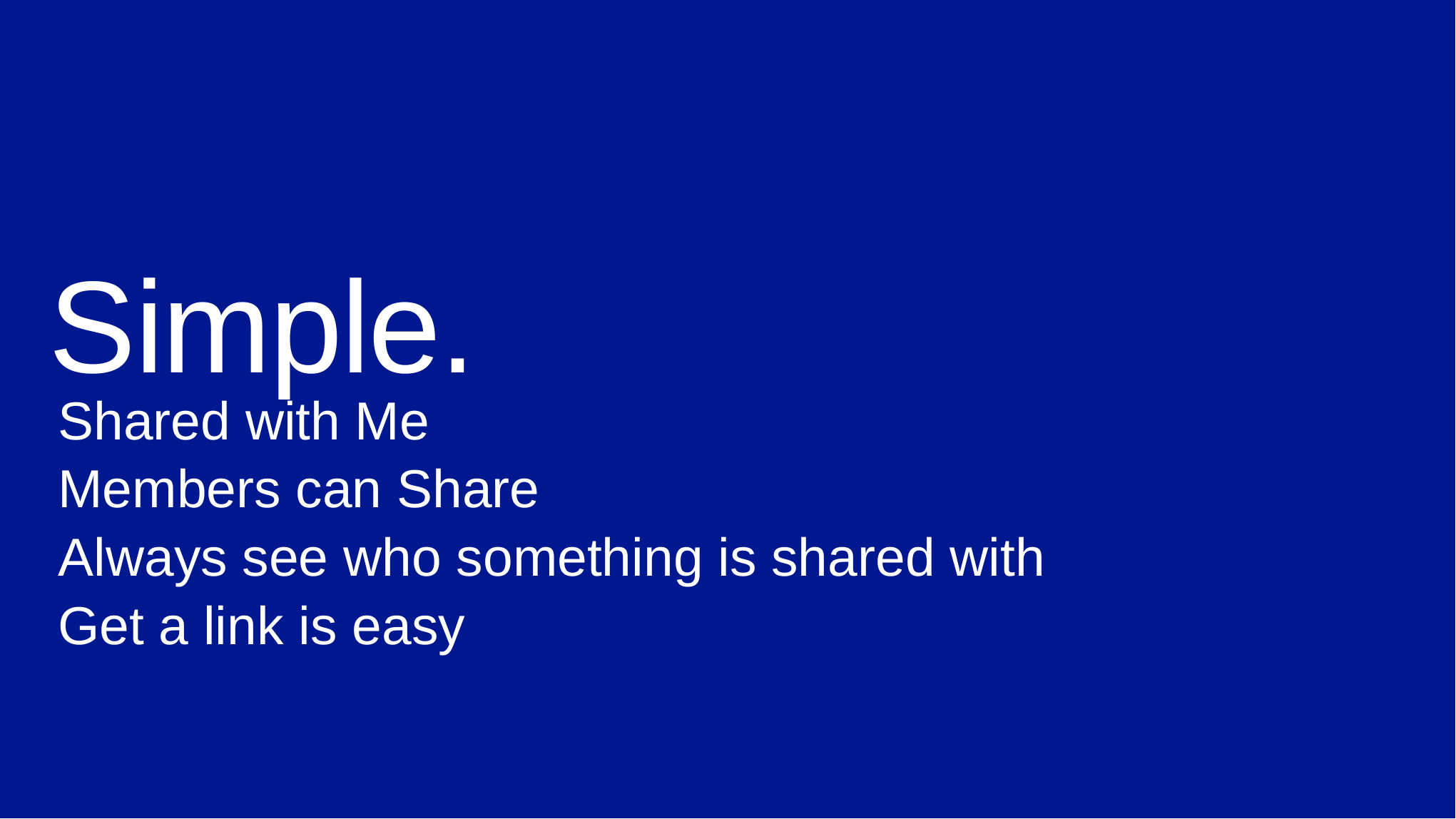

# Simple.
Shared with Me
Members can Share
Always see who something is shared with
Get a link is easy